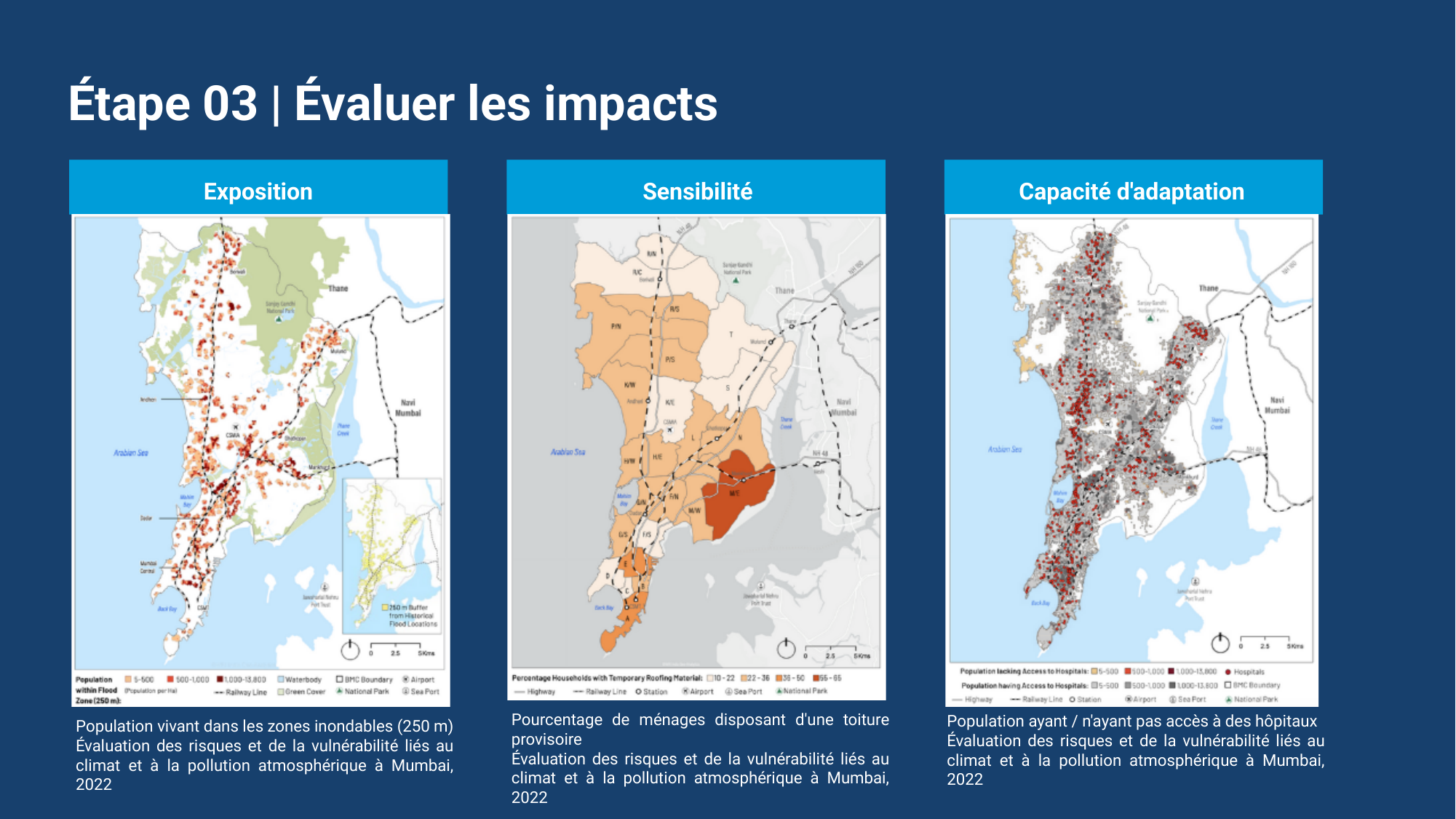

Étape 03 | Évaluer les impacts

Capacité d'adaptation
Exposition
Sensibilité

Pourcentage de ménages disposant d'une toiture provisoire
Évaluation des risques et de la vulnérabilité liés au climat et à la pollution atmosphérique à Mumbai, 2022
Population ayant / n'ayant pas accès à des hôpitaux
Évaluation des risques et de la vulnérabilité liés au climat et à la pollution atmosphérique à Mumbai, 2022
Population vivant dans les zones inondables (250 m)
Évaluation des risques et de la vulnérabilité liés au climat et à la pollution atmosphérique à Mumbai, 2022
47